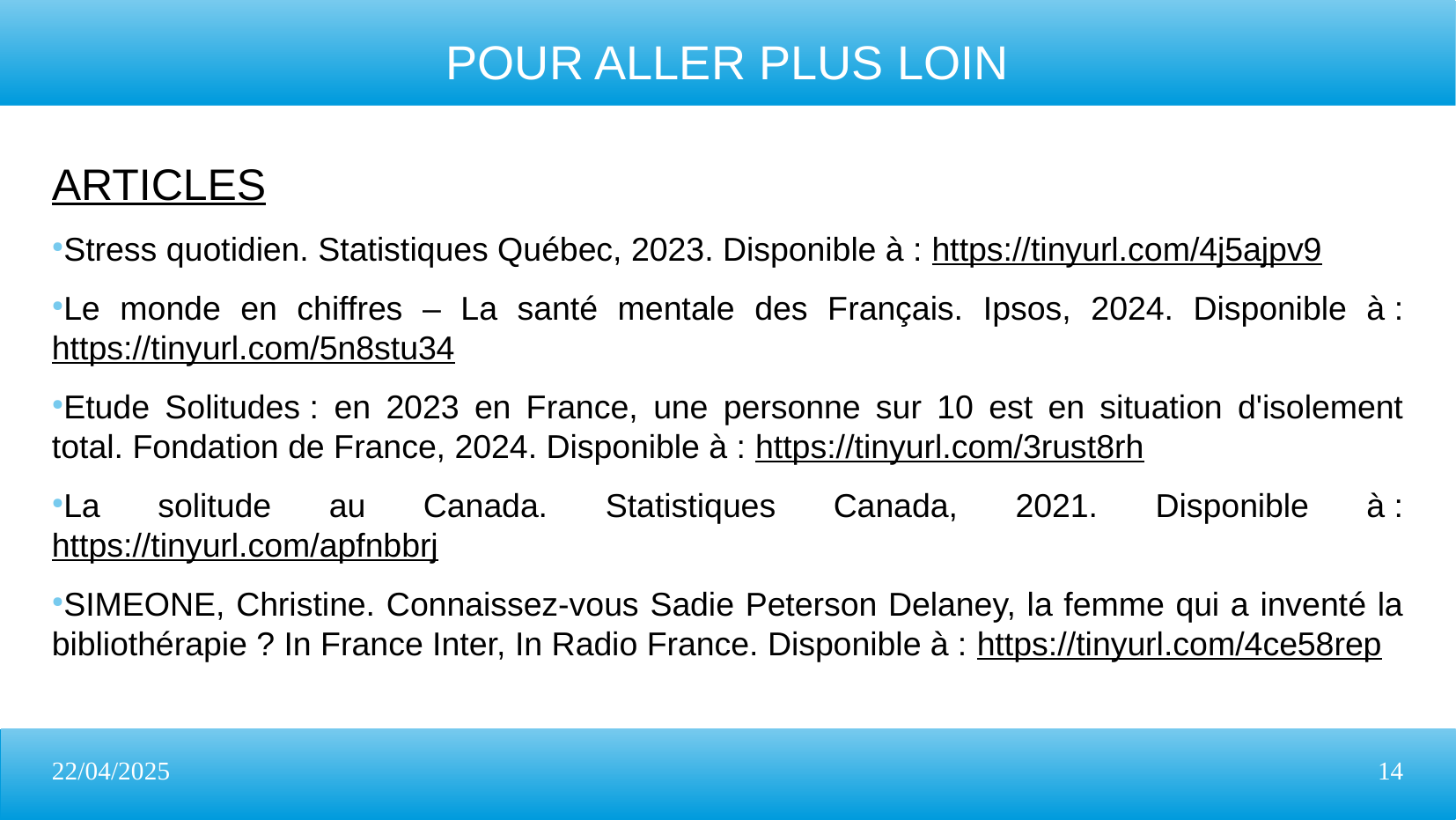

POUR ALLER PLUS LOIN
ARTICLES
Stress quotidien. Statistiques Québec, 2023. Disponible à : https://tinyurl.com/4j5ajpv9
Le monde en chiffres – La santé mentale des Français. Ipsos, 2024. Disponible à : https://tinyurl.com/5n8stu34
Etude Solitudes : en 2023 en France, une personne sur 10 est en situation d'isolement total. Fondation de France, 2024. Disponible à : https://tinyurl.com/3rust8rh
La solitude au Canada. Statistiques Canada, 2021. Disponible à : https://tinyurl.com/apfnbbrj
SIMEONE, Christine. Connaissez-vous Sadie Peterson Delaney, la femme qui a inventé la bibliothérapie ? In France Inter, In Radio France. Disponible à : https://tinyurl.com/4ce58rep
22/04/2025
14